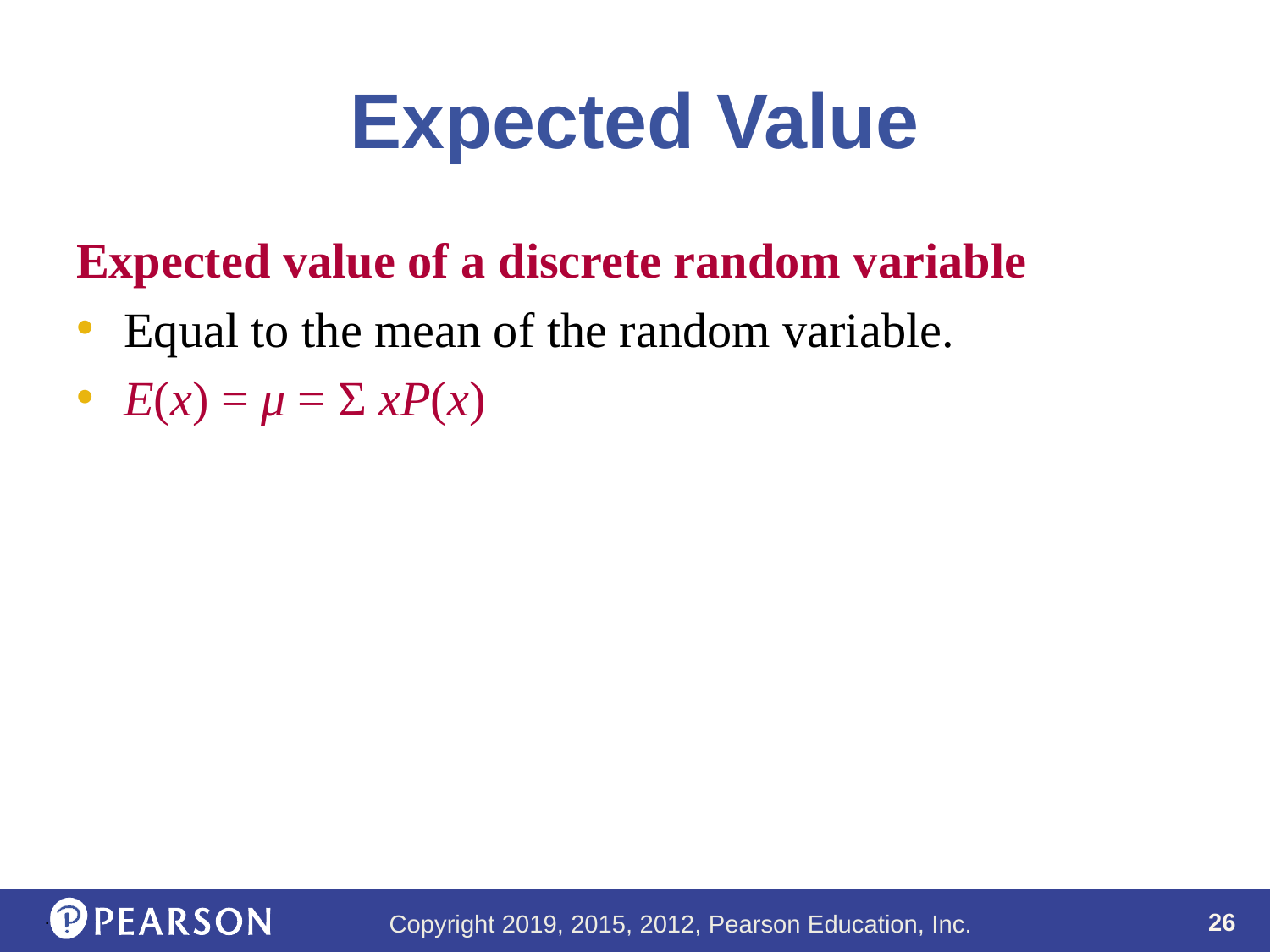

# Expected Value
Expected value of a discrete random variable
Equal to the mean of the random variable.
E(x) = μ = Σ xP(x)

.